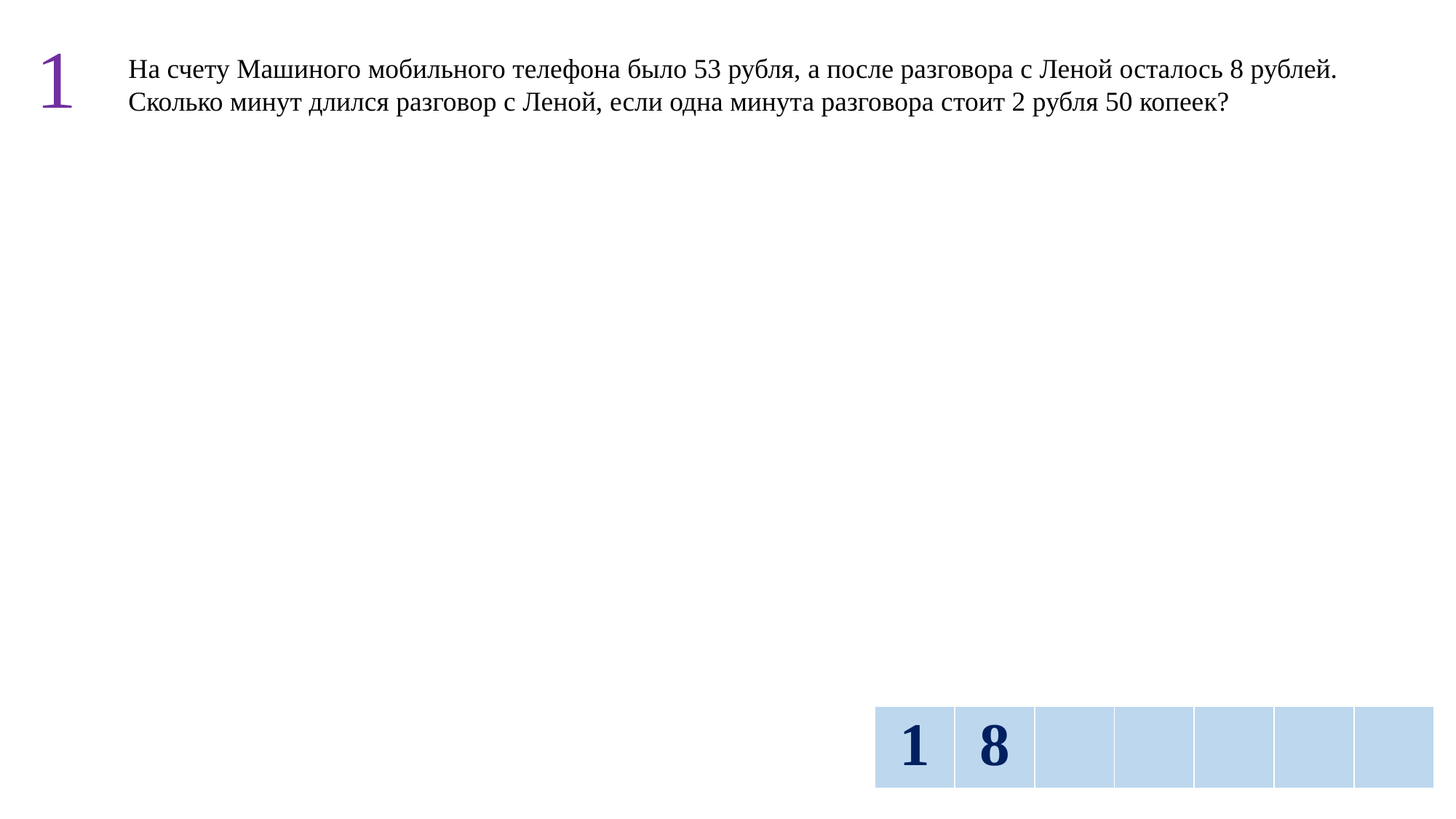

1
На счету Машиного мобильного телефона было 53 рубля, а после разговора с Леной осталось 8 рублей. Сколько минут длился разговор с Леной, если одна минута разговора стоит 2 рубля 50 копеек?
| 1 | 8 |  |  |  |  |  |
| --- | --- | --- | --- | --- | --- | --- |